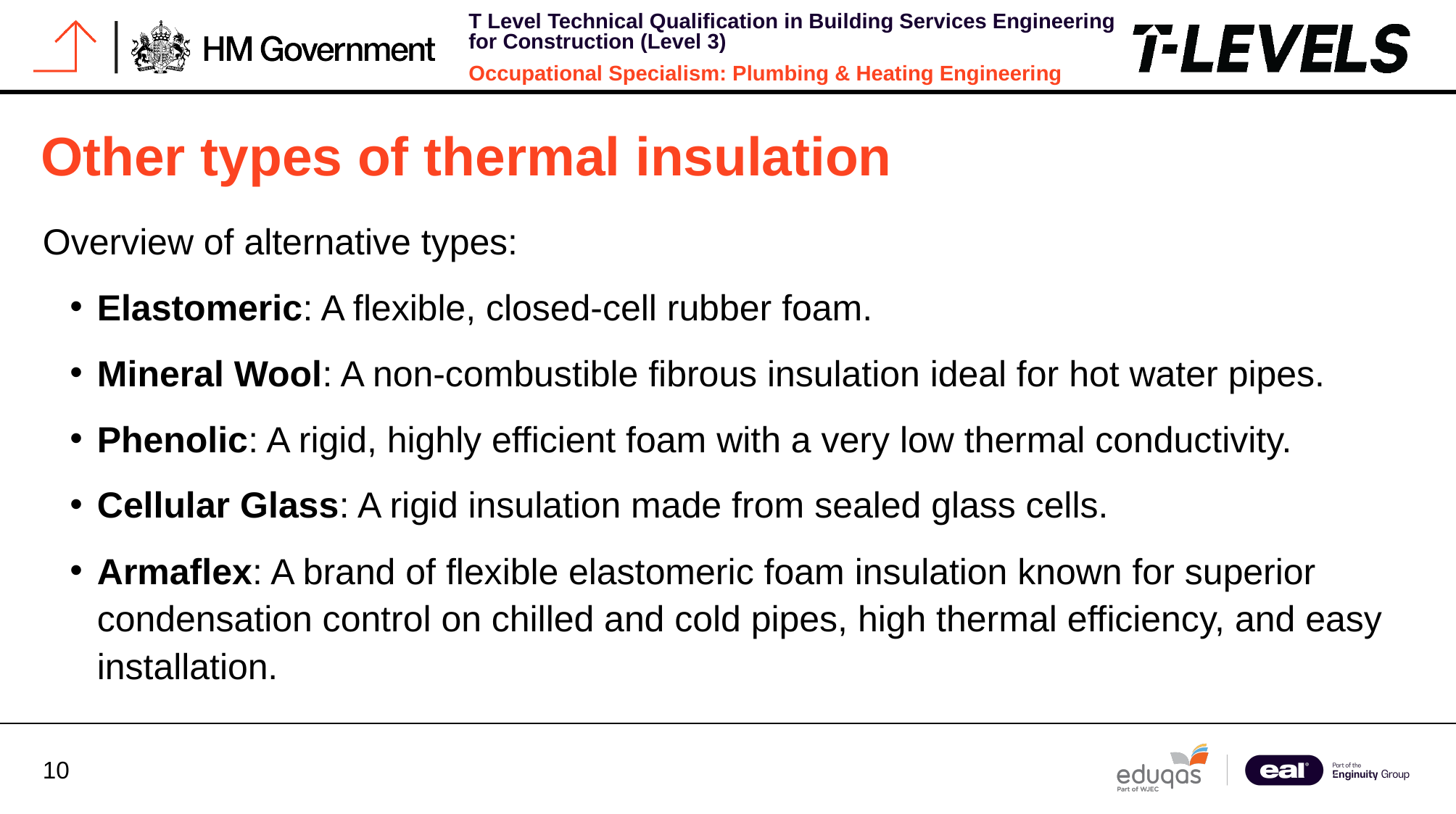

# Other types of thermal insulation
Overview of alternative types:
Elastomeric: A flexible, closed-cell rubber foam.
Mineral Wool: A non-combustible fibrous insulation ideal for hot water pipes.
Phenolic: A rigid, highly efficient foam with a very low thermal conductivity.
Cellular Glass: A rigid insulation made from sealed glass cells.
Armaflex: A brand of flexible elastomeric foam insulation known for superior condensation control on chilled and cold pipes, high thermal efficiency, and easy installation.